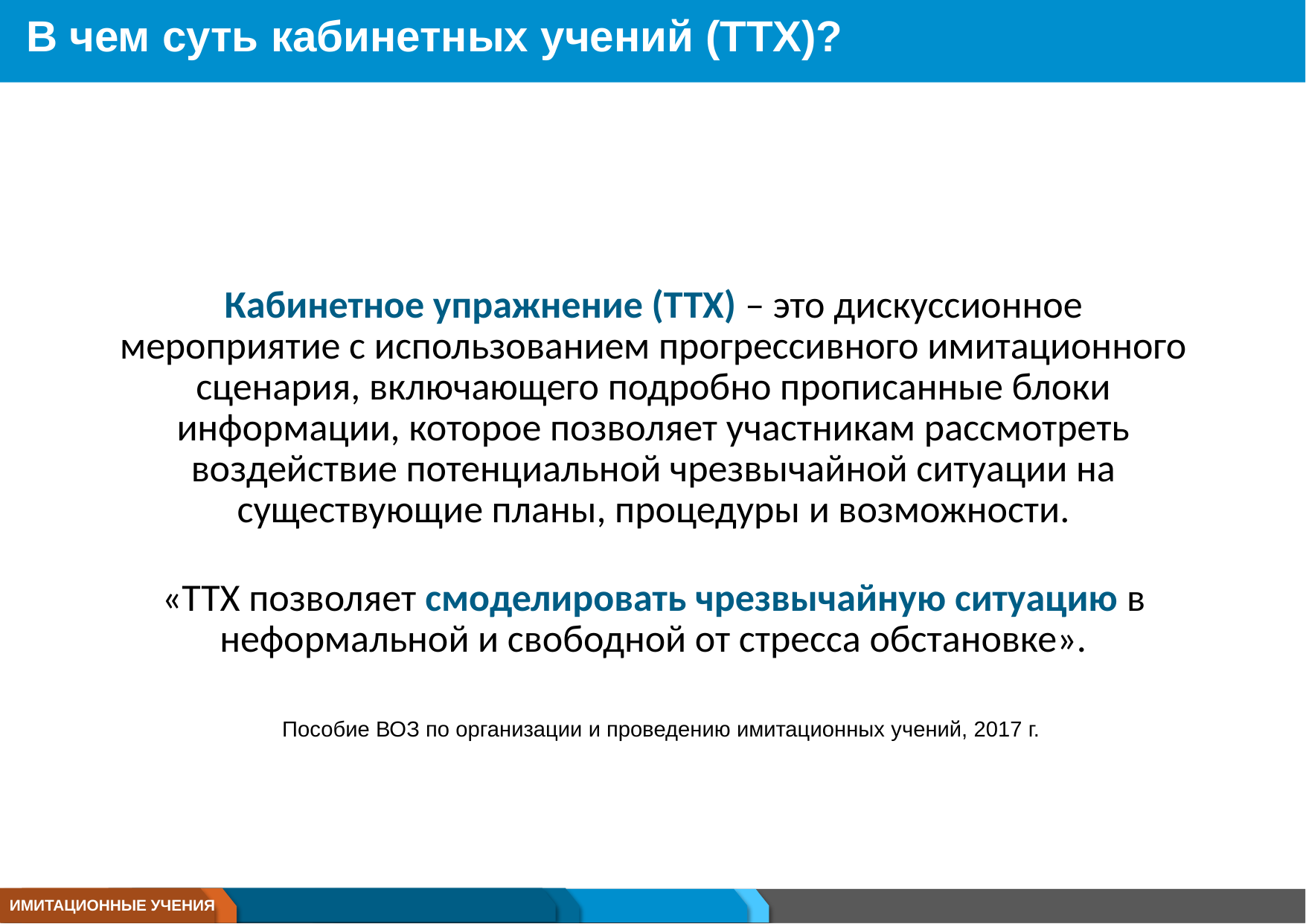

# В чем суть кабинетных учений (ТТХ)?
Кабинетное упражнение (TTX) – это дискуссионное мероприятие с использованием прогрессивного имитационного сценария, включающего подробно прописанные блоки информации, которое позволяет участникам рассмотреть воздействие потенциальной чрезвычайной ситуации на существующие планы, процедуры и возможности.

«TTX позволяет смоделировать чрезвычайную ситуацию в неформальной и свободной от стресса обстановке».

Пособие ВОЗ по организации и проведению имитационных учений, 2017 г.
ИМИТАЦИОННЫЕ УЧЕНИЯ